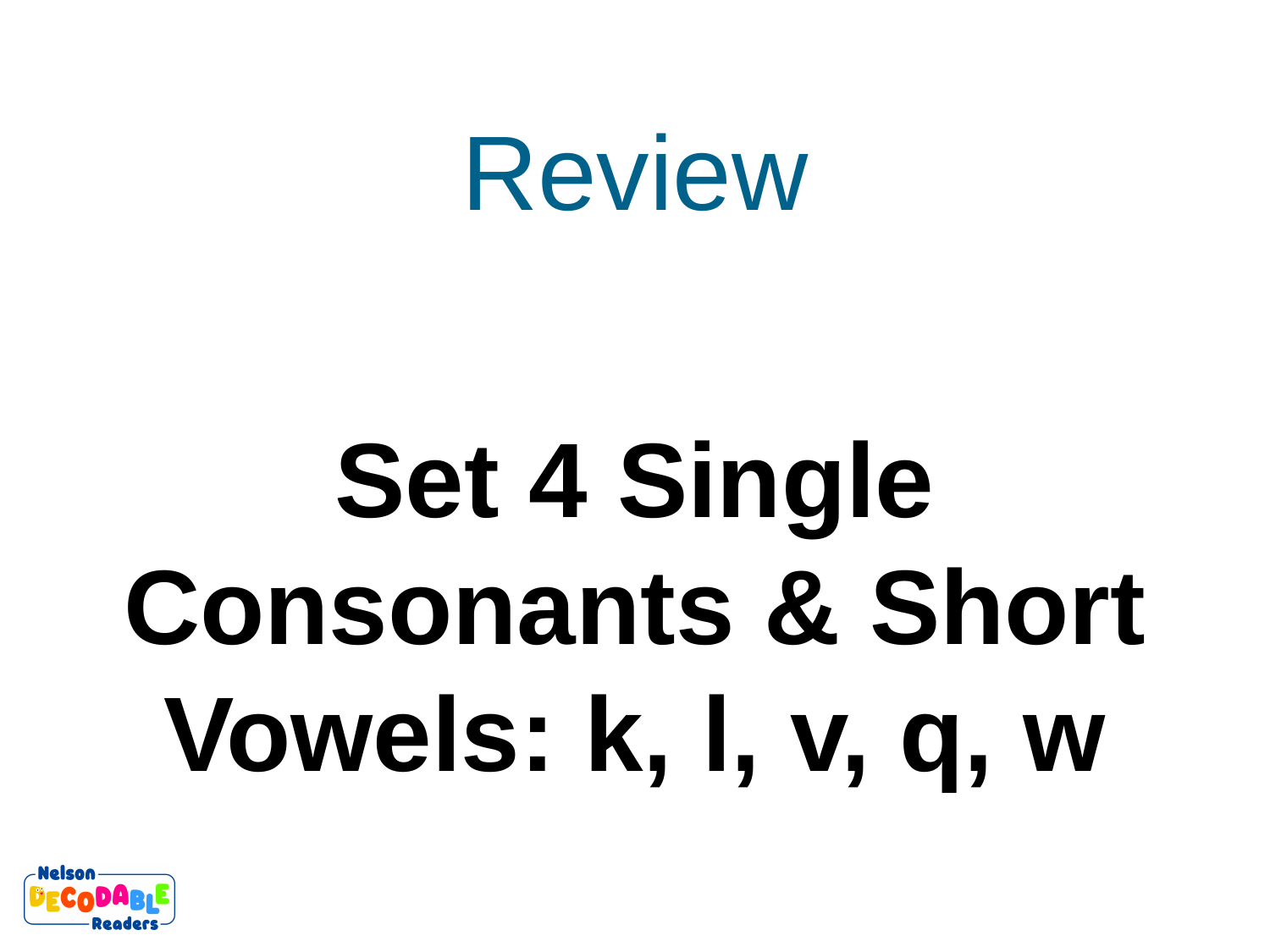

Review
Set 4 Single Consonants & Short Vowels: k, l, v, q, w